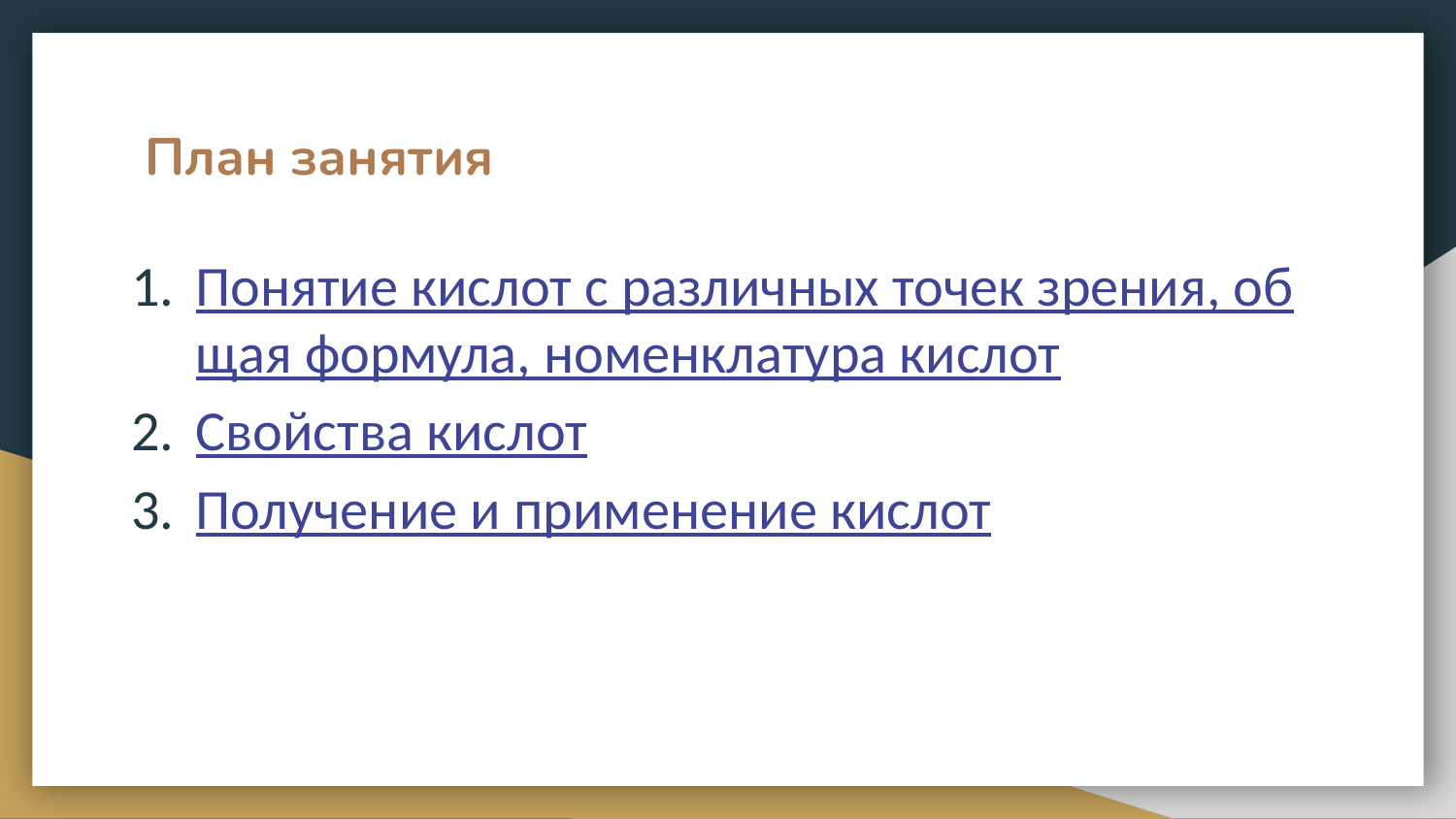

# План занятия
Понятие кислот с различных точек зрения, общая формула, номенклатура кислот
Свойства кислот
Получение и применение кислот